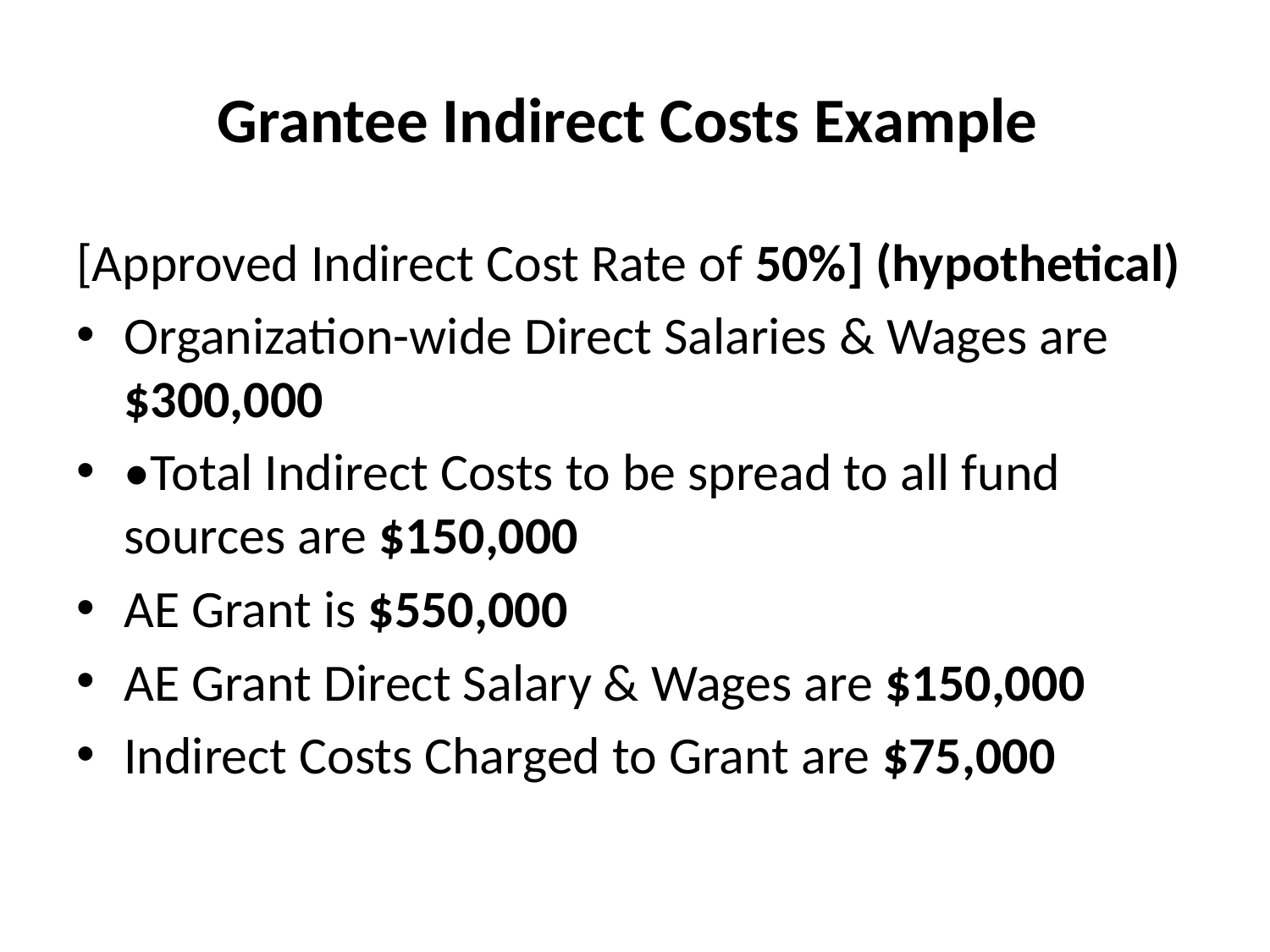

# Grantee Indirect Costs Example
[Approved Indirect Cost Rate of 50%] (hypothetical)
Organization-wide Direct Salaries & Wages are $300,000
•Total Indirect Costs to be spread to all fund sources are $150,000
AE Grant is $550,000
AE Grant Direct Salary & Wages are $150,000
Indirect Costs Charged to Grant are $75,000